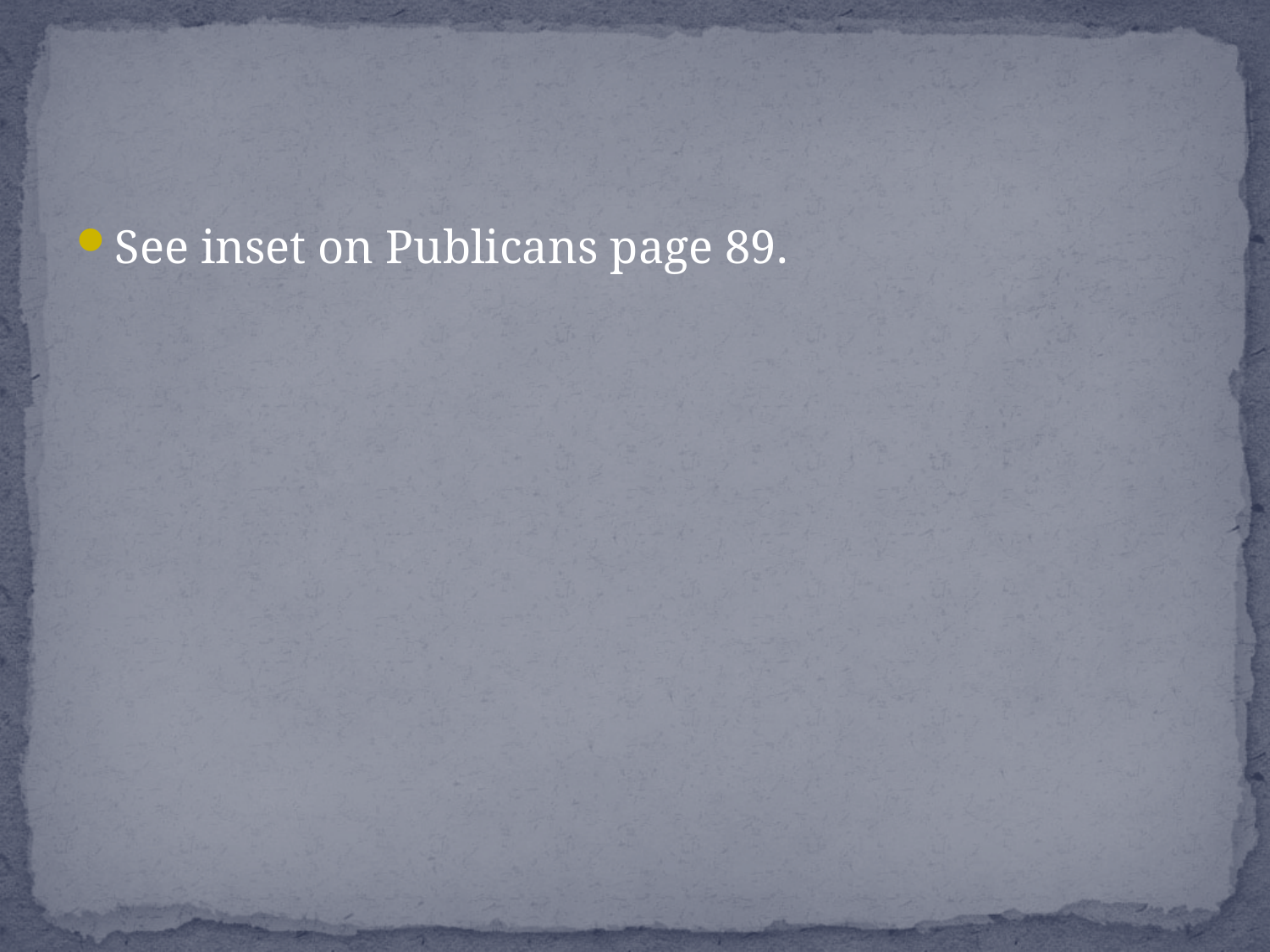

#
See inset on Publicans page 89.